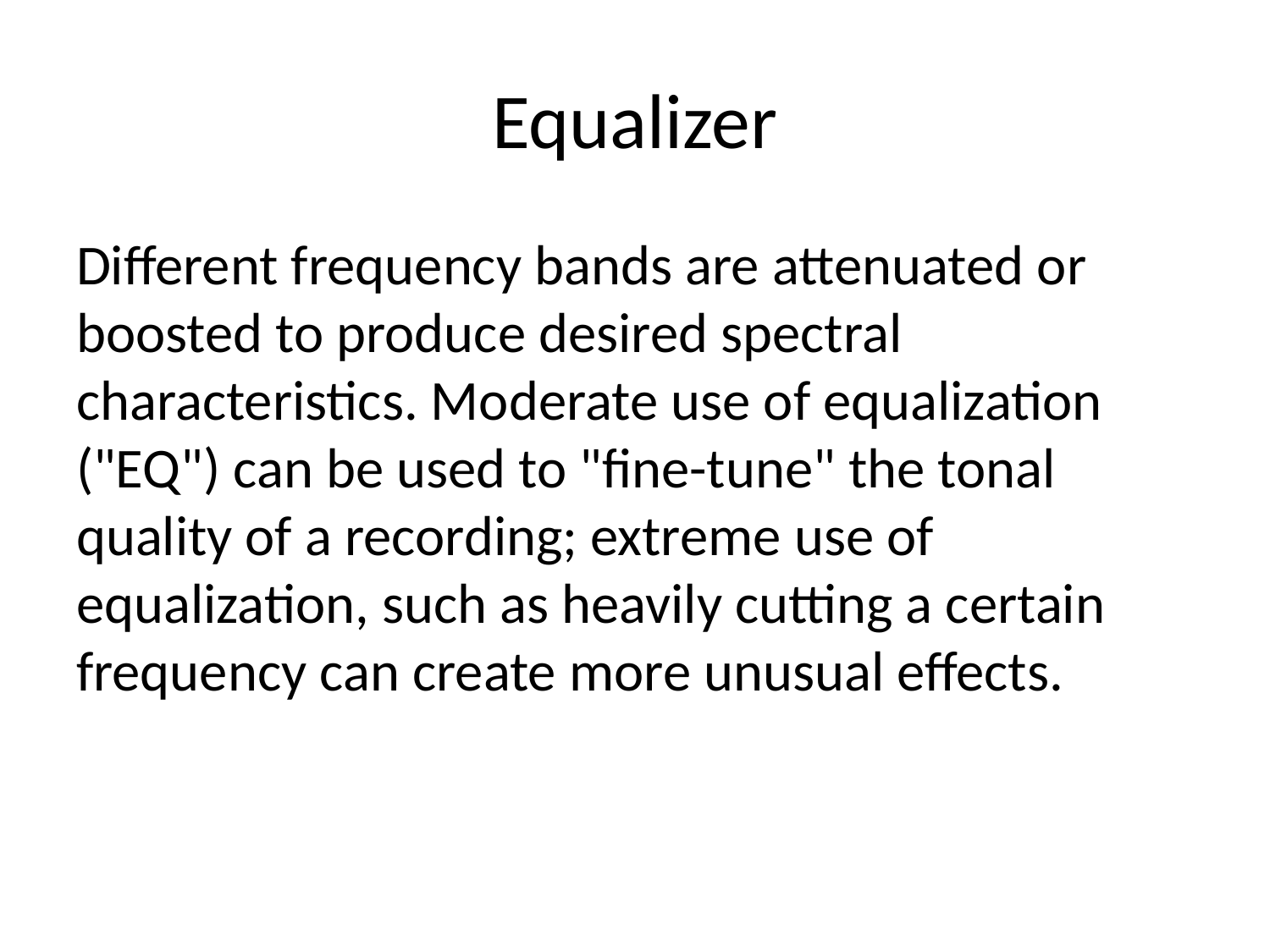

# Equalizer
Different frequency bands are attenuated or boosted to produce desired spectral characteristics. Moderate use of equalization ("EQ") can be used to "fine-tune" the tonal quality of a recording; extreme use of equalization, such as heavily cutting a certain frequency can create more unusual effects.